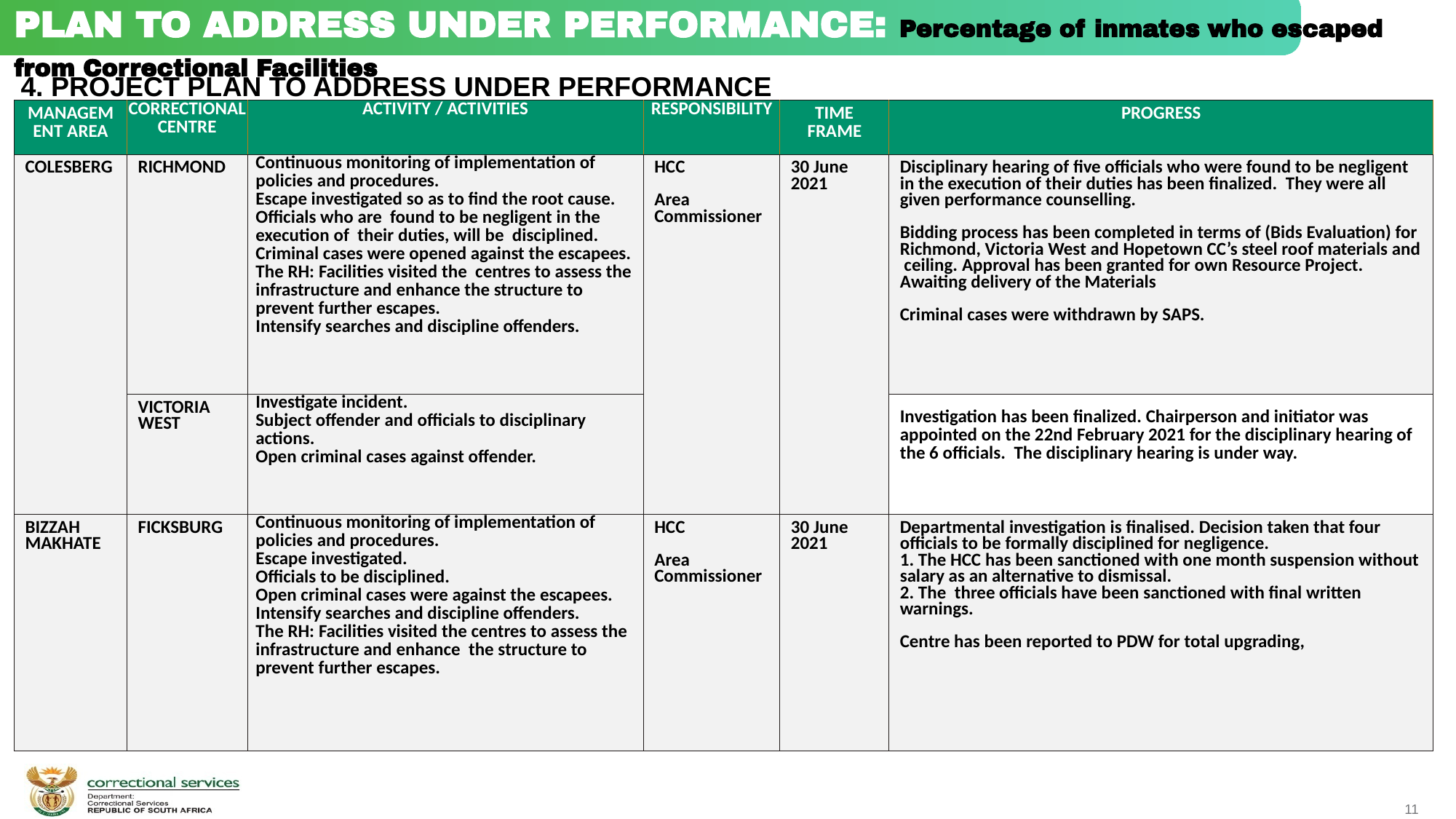

PLAN TO ADDRESS UNDER PERFORMANCE: Percentage of inmates who escaped from Correctional Facilities
     4. PROJECT PLAN TO ADDRESS UNDER PERFORMANCE
| MANAGEMENT AREA | CORRECTIONAL CENTRE | ACTIVITY / ACTIVITIES | RESPONSIBILITY | TIME FRAME | PROGRESS |
| --- | --- | --- | --- | --- | --- |
| COLESBERG | RICHMOND | Continuous monitoring of implementation of policies and procedures. Escape investigated so as to find the root cause. Officials who are found to be negligent in the execution of their duties, will be disciplined. Criminal cases were opened against the escapees. The RH: Facilities visited the centres to assess the infrastructure and enhance the structure to prevent further escapes. Intensify searches and discipline offenders. | HCC Area Commissioner | 30 June 2021 | Disciplinary hearing of five officials who were found to be negligent in the execution of their duties has been finalized. They were all given performance counselling. Bidding process has been completed in terms of (Bids Evaluation) for Richmond, Victoria West and Hopetown CC’s steel roof materials and ceiling. Approval has been granted for own Resource Project. Awaiting delivery of the Materials Criminal cases were withdrawn by SAPS. |
|  | VICTORIA WEST | Investigate incident. Subject offender and officials to disciplinary actions. Open criminal cases against offender. |  |  | Investigation has been finalized. Chairperson and initiator was appointed on the 22nd February 2021 for the disciplinary hearing of the 6 officials. The disciplinary hearing is under way. |
| BIZZAH MAKHATE | FICKSBURG | Continuous monitoring of implementation of policies and procedures. Escape investigated. Officials to be disciplined. Open criminal cases were against the escapees. Intensify searches and discipline offenders. The RH: Facilities visited the centres to assess the infrastructure and enhance the structure to prevent further escapes. | HCC Area Commissioner | 30 June 2021 | Departmental investigation is finalised. Decision taken that four officials to be formally disciplined for negligence. 1. The HCC has been sanctioned with one month suspension without salary as an alternative to dismissal. 2. The three officials have been sanctioned with final written warnings. Centre has been reported to PDW for total upgrading, |